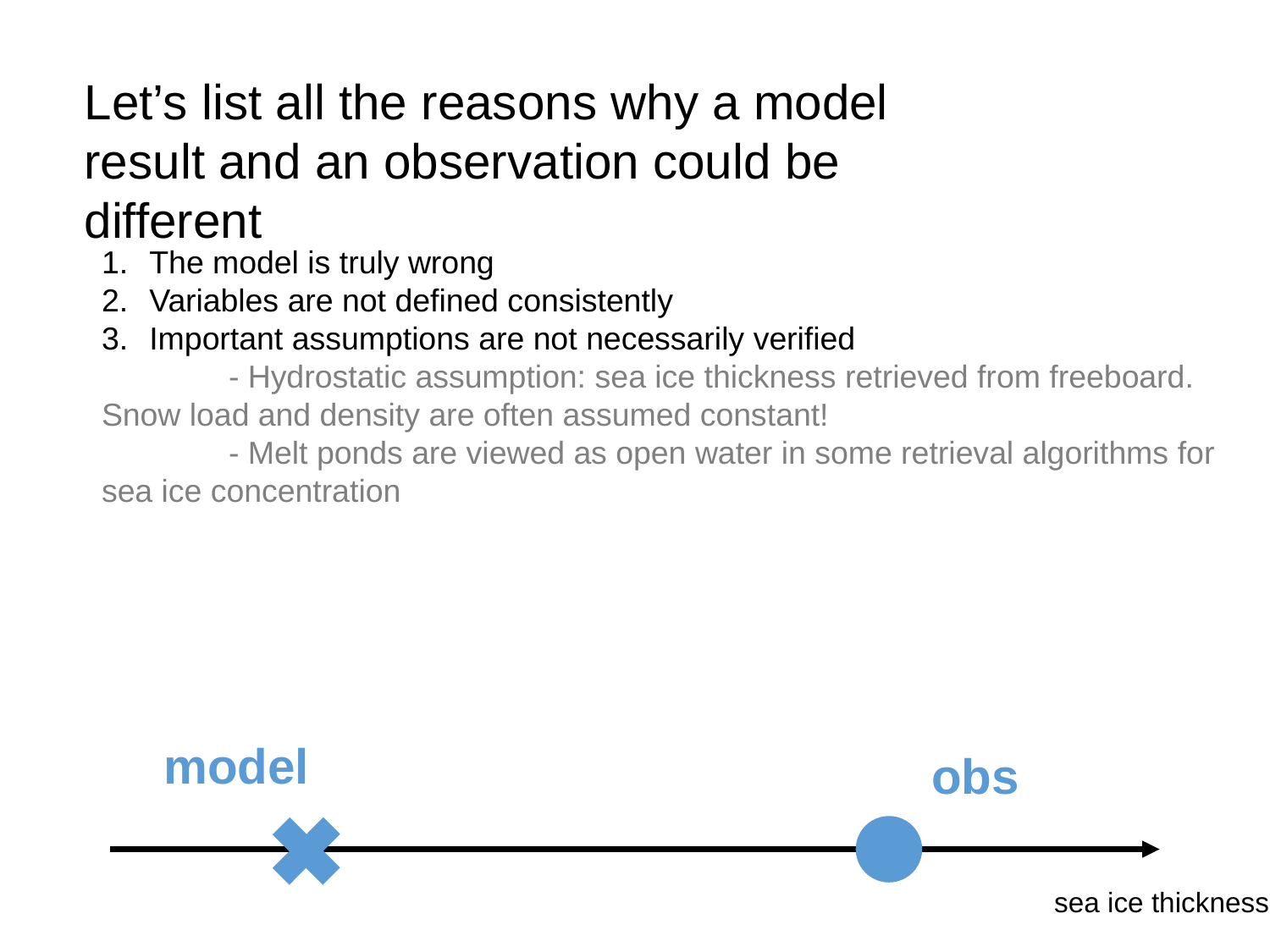

Let’s list all the reasons why a model result and an observation could be different
The model is truly wrong
Variables are not defined consistently
Important assumptions are not necessarily verified
	- Hydrostatic assumption: sea ice thickness retrieved from freeboard. Snow load and density are often assumed constant!
	- Melt ponds are viewed as open water in some retrieval algorithms for sea ice concentration
model
obs

sea ice thickness